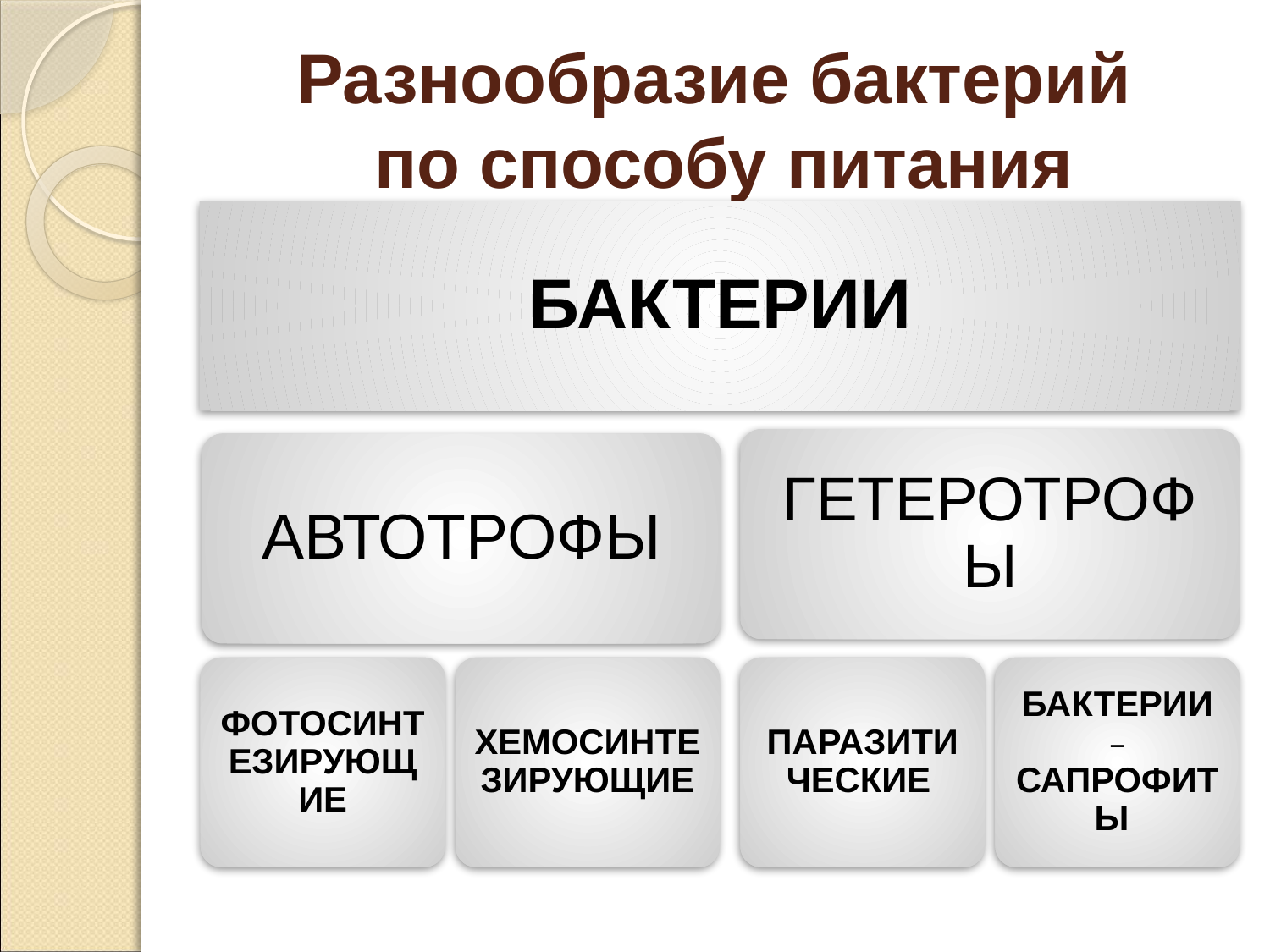

# Разнообразие бактерий по способу питания
БАКТЕРИИ
АВТОТРОФЫ
ФОТОСИНТЕЗИРУЮЩИЕ
ХЕМОСИНТЕЗИРУЮЩИЕ
ГЕТЕРОТРОФЫ
ПАРАЗИТИЧЕСКИЕ
БАКТЕРИИ – САПРОФИТЫ